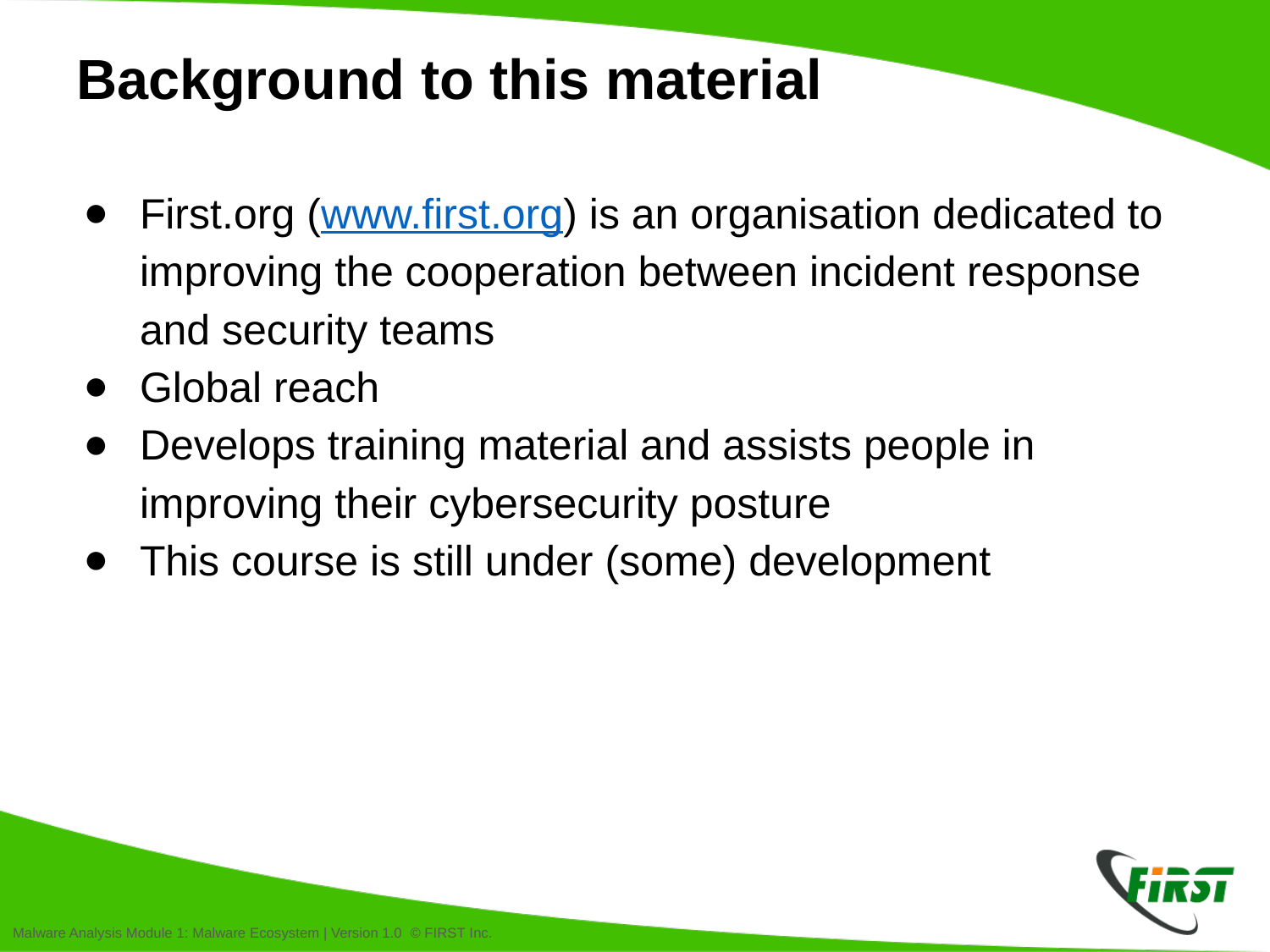

# Background to this material
First.org (www.first.org) is an organisation dedicated to improving the cooperation between incident response and security teams
Global reach
Develops training material and assists people in improving their cybersecurity posture
This course is still under (some) development